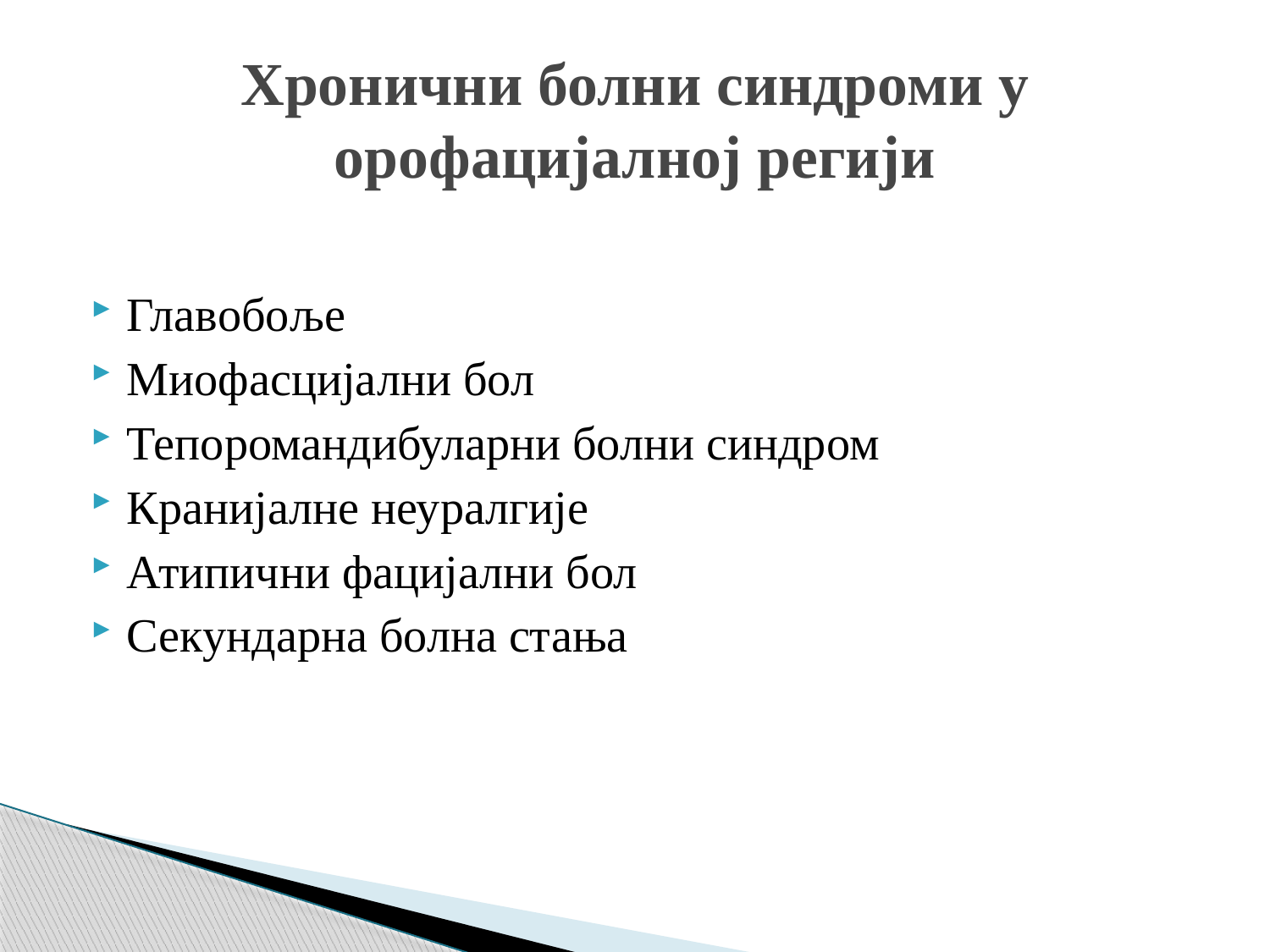

# Хронични болни синдроми у орофацијалној регији
Главобоље
Миофасцијални бол
Тепоромандибуларни болни синдром
Кранијалне неуралгије
Атипични фацијални бол
Секундарна болна стања